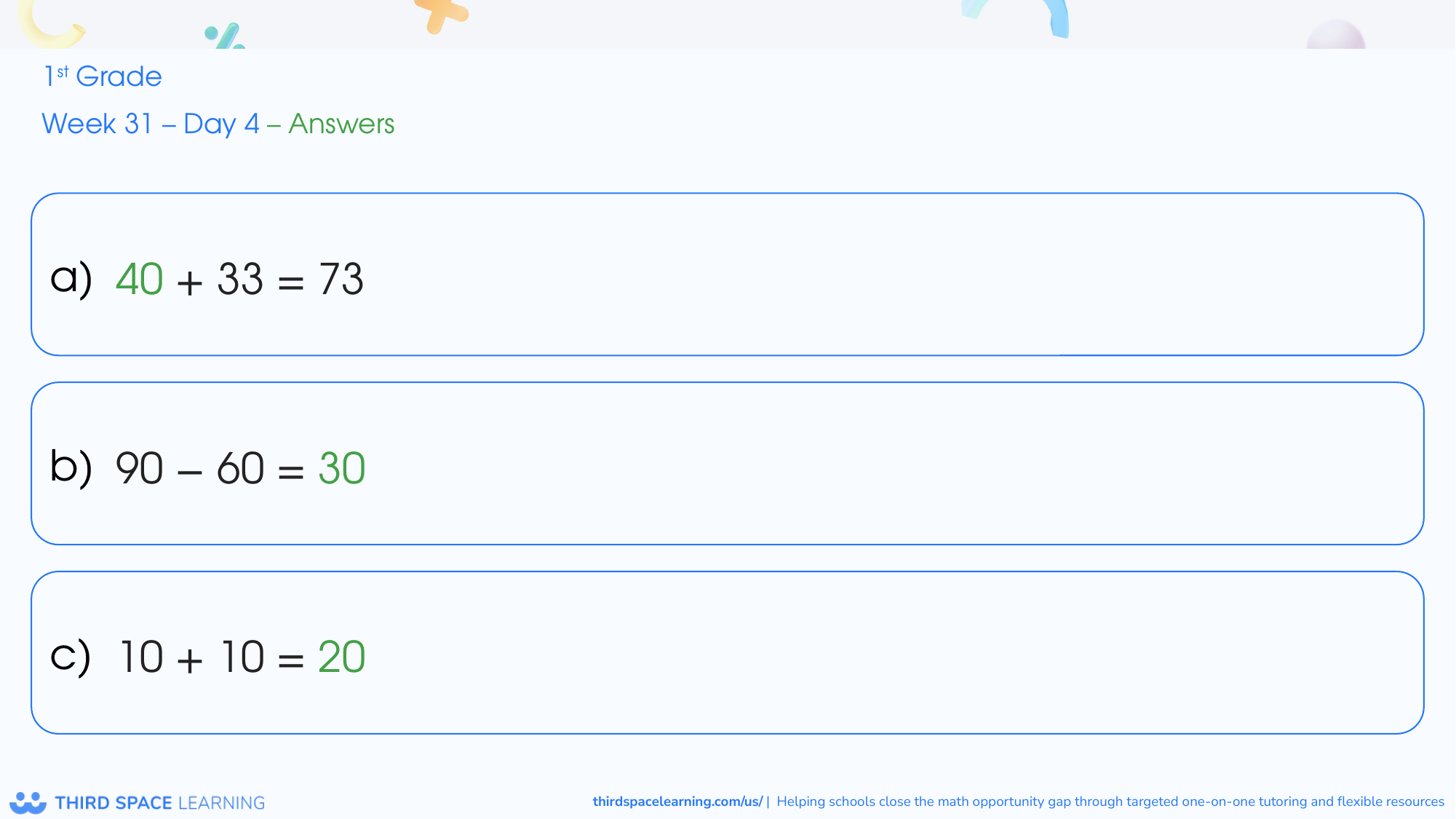

1st Grade
Week 31 – Day 4 – Answers
40 + 33 = 73
90 − 60 = 30
10 + 10 = 20